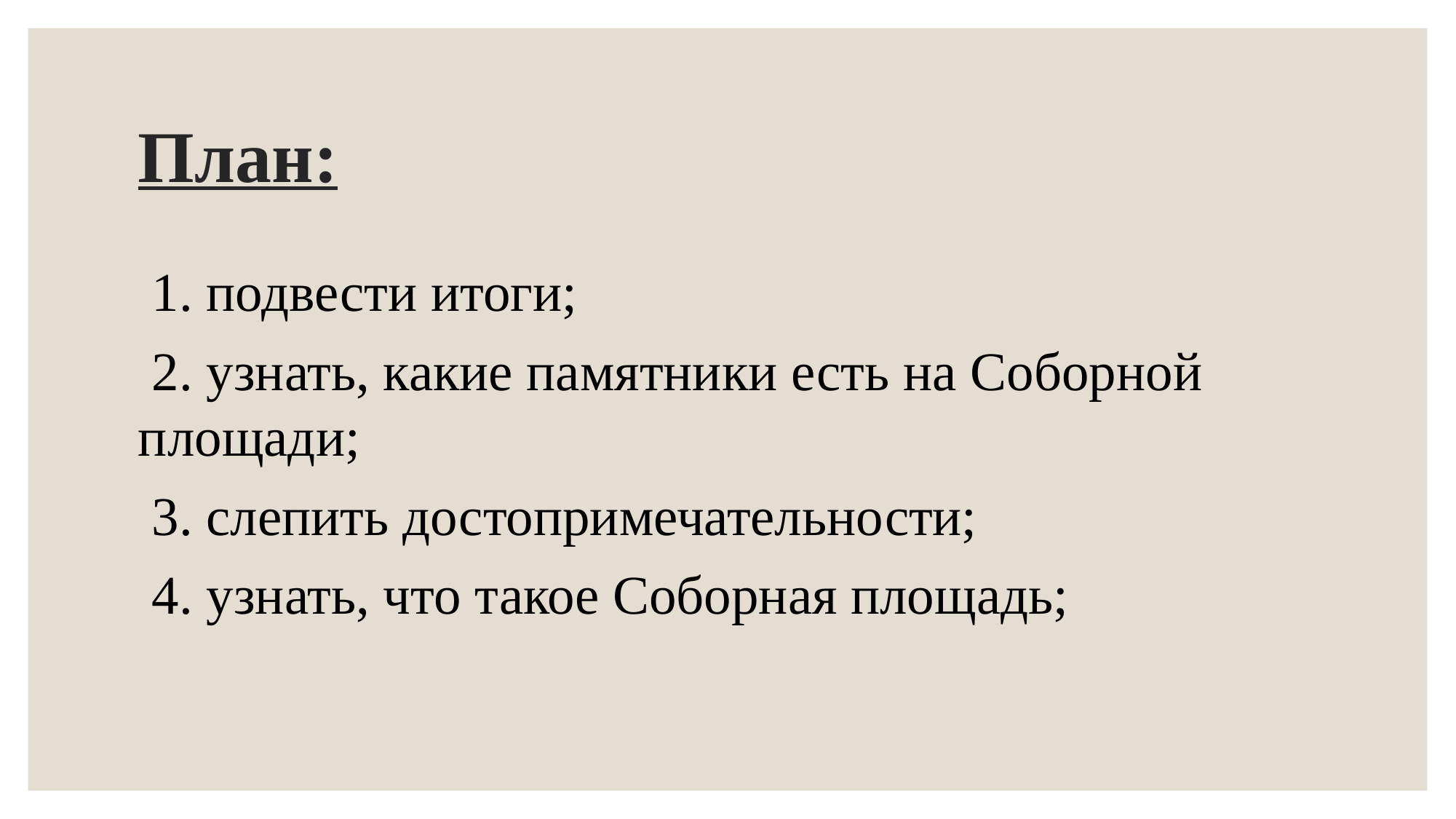

# План:
 1. подвести итоги;
 2. узнать, какие памятники есть на Соборной площади;
 3. слепить достопримечательности;
 4. узнать, что такое Соборная площадь;